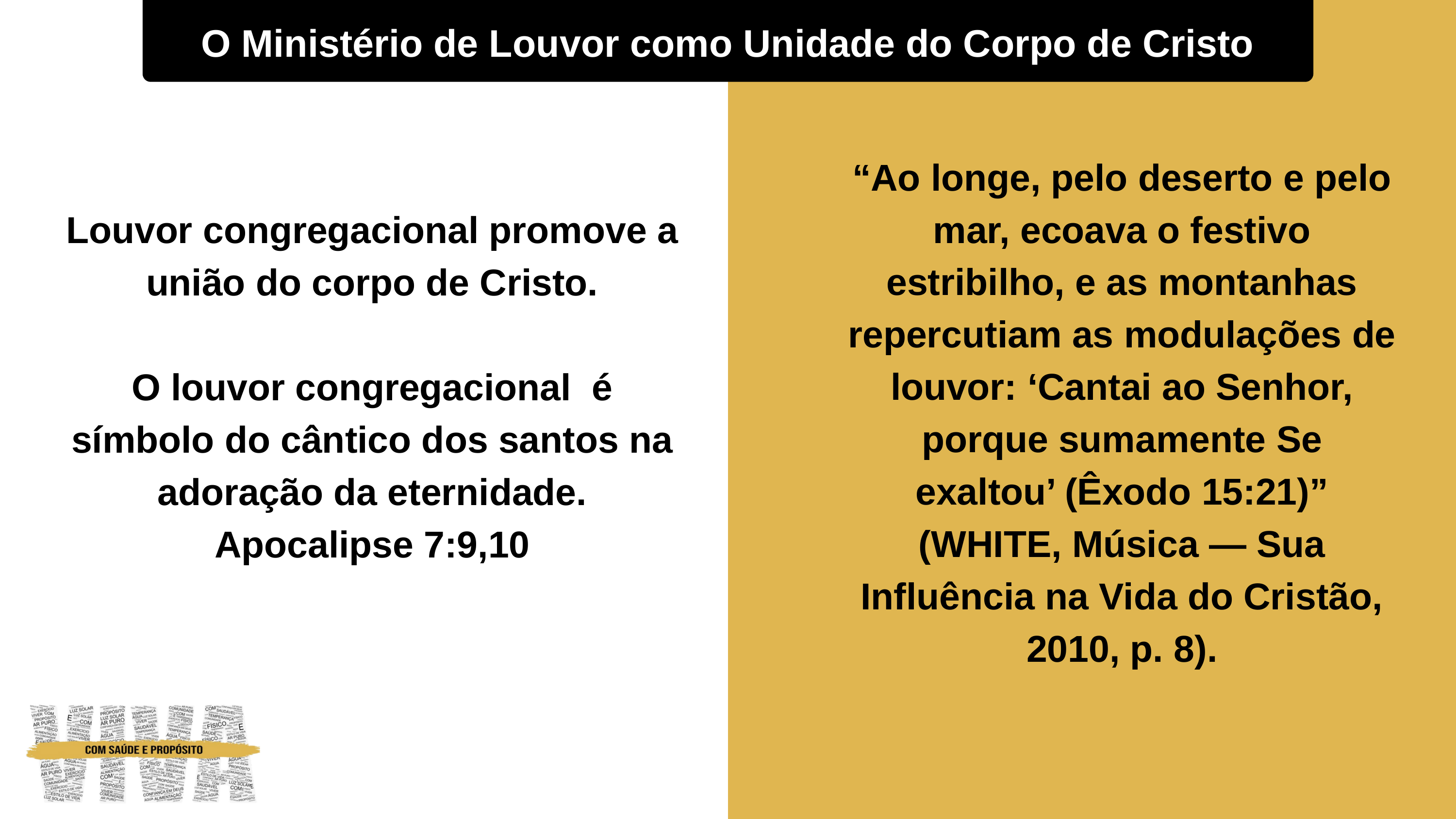

O Ministério de Louvor como Unidade do Corpo de Cristo
“Ao longe, pelo deserto e pelo mar, ecoava o festivo estribilho, e as montanhas repercutiam as modulações de louvor: ‘Cantai ao Senhor, porque sumamente Se exaltou’ (Êxodo 15:21)” (WHITE, Música — Sua Influência na Vida do Cristão, 2010, p. 8).
Louvor congregacional promove a união do corpo de Cristo.

O louvor congregacional  é símbolo do cântico dos santos na adoração da eternidade.
Apocalipse 7:9,10